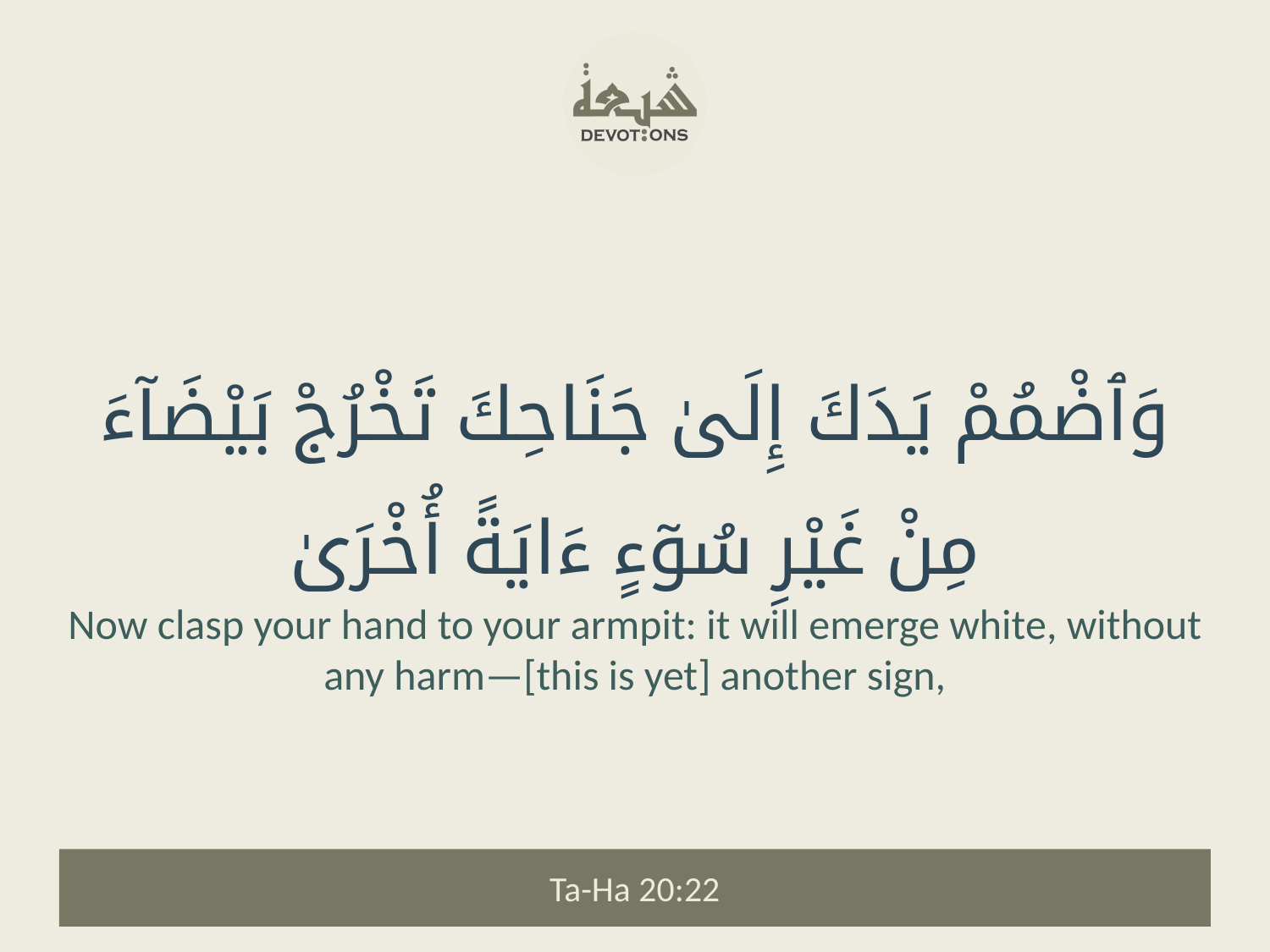

وَٱضْمُمْ يَدَكَ إِلَىٰ جَنَاحِكَ تَخْرُجْ بَيْضَآءَ مِنْ غَيْرِ سُوٓءٍ ءَايَةً أُخْرَىٰ
Now clasp your hand to your armpit: it will emerge white, without any harm—[this is yet] another sign,
Ta-Ha 20:22